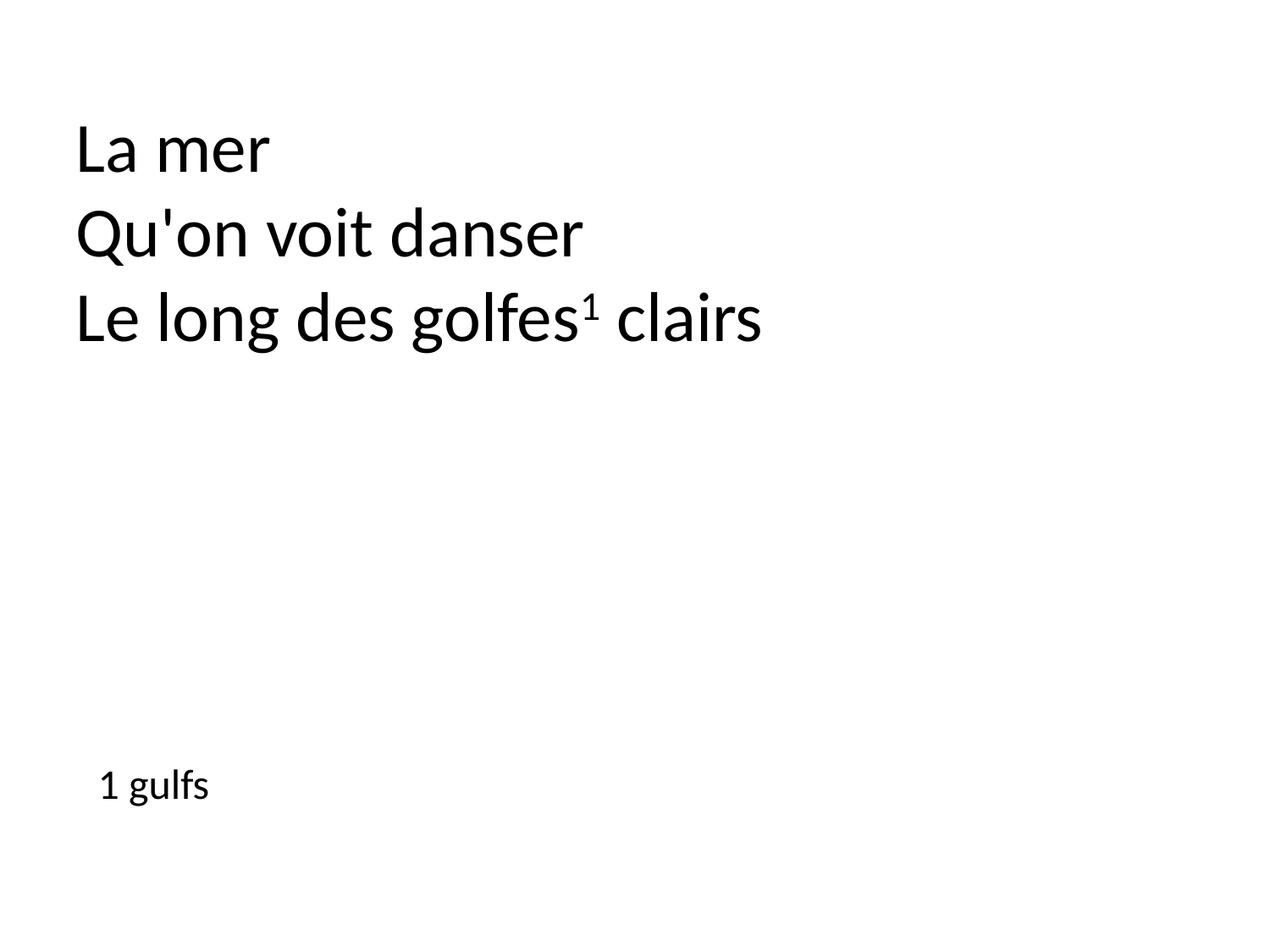

La mer
Qu'on voit danser
Le long des golfes1 clairs
1 gulfs